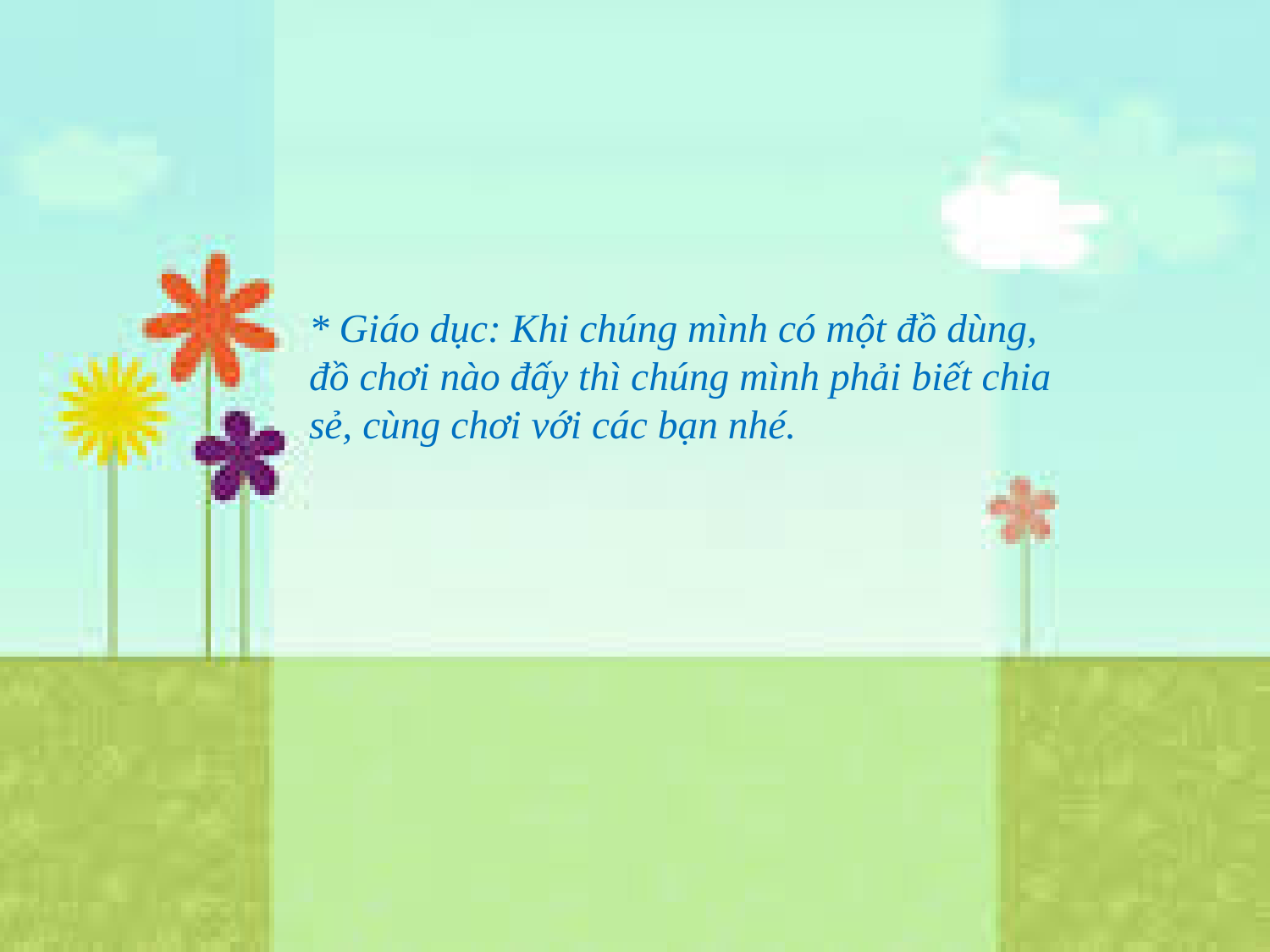

* Giáo dục: Khi chúng mình có một đồ dùng, đồ chơi nào đấy thì chúng mình phải biết chia sẻ, cùng chơi với các bạn nhé.